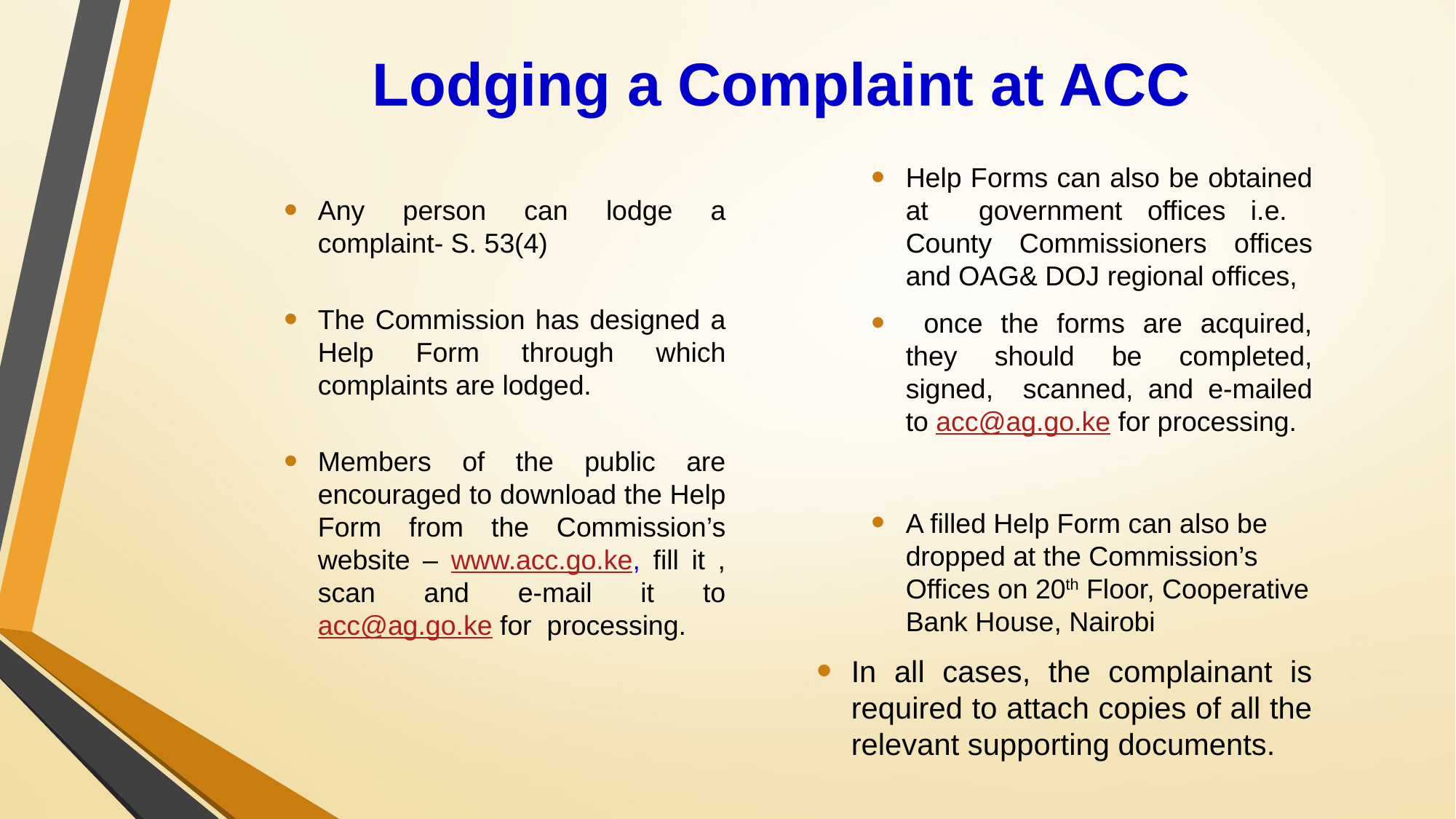

# Lodging a Complaint at ACC
Help Forms can also be obtained at  government offices i.e.  County Commissioners offices and OAG& DOJ regional offices,
 once the forms are acquired, they should be completed, signed,  scanned, and e-mailed to acc@ag.go.ke for processing.

A filled Help Form can also be dropped at the Commission’s Offices on 20th Floor, Cooperative Bank House, Nairobi
In all cases, the complainant is required to attach copies of all the relevant supporting documents.
Any person can lodge a complaint- S. 53(4)

The Commission has designed a Help Form through which complaints are lodged.

Members of the public are encouraged to download the Help Form from the Commission’s website – www.acc.go.ke, fill it , scan and e-mail it to acc@ag.go.ke for  processing.